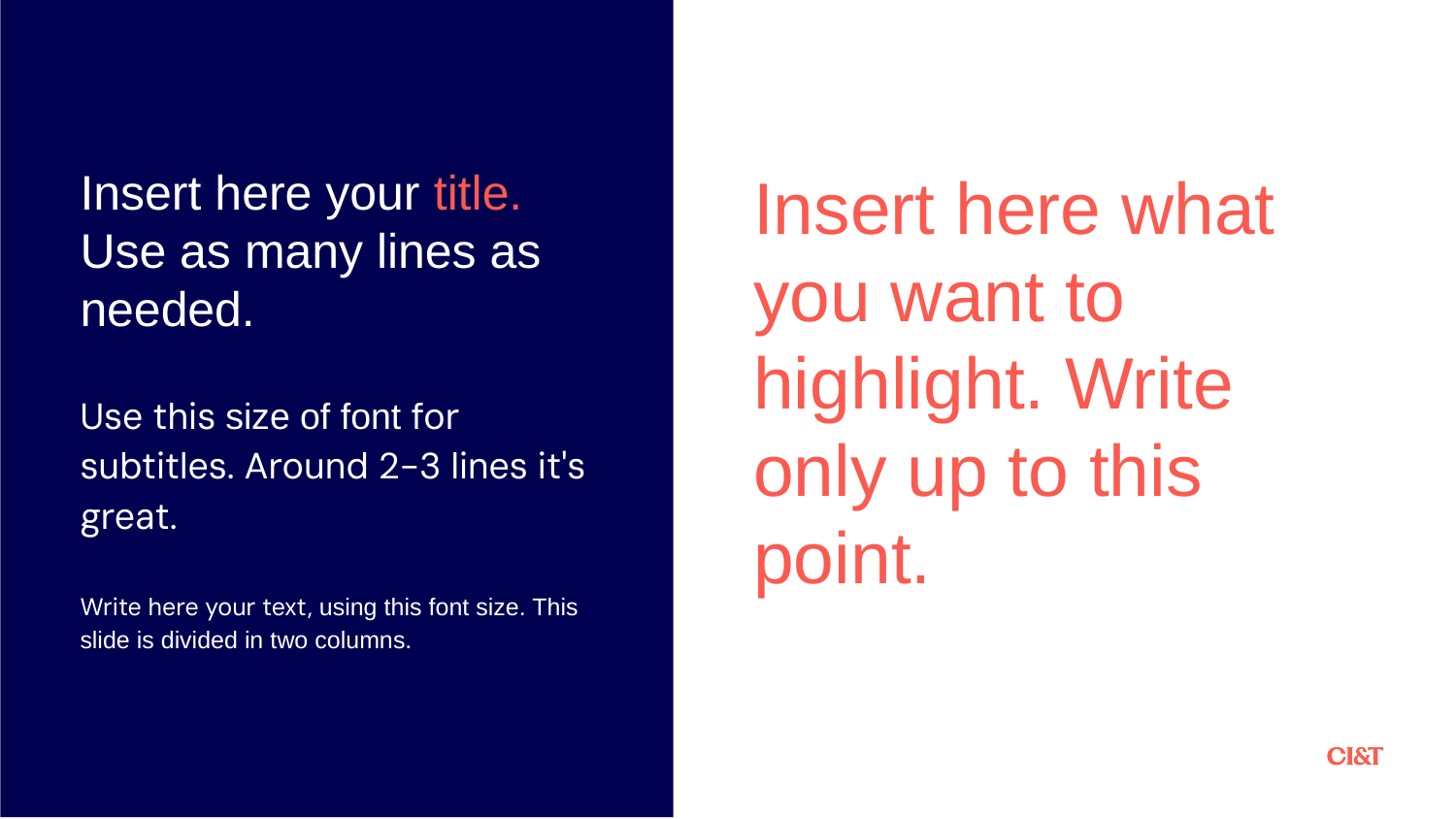

Insert here your title. Use as many lines as needed.

Use this size of font for subtitles. Around 2-3 lines it's great.

Write here your text, using this font size. This slide is divided in two columns.
Insert here what you want to highlight. Write only up to this point.